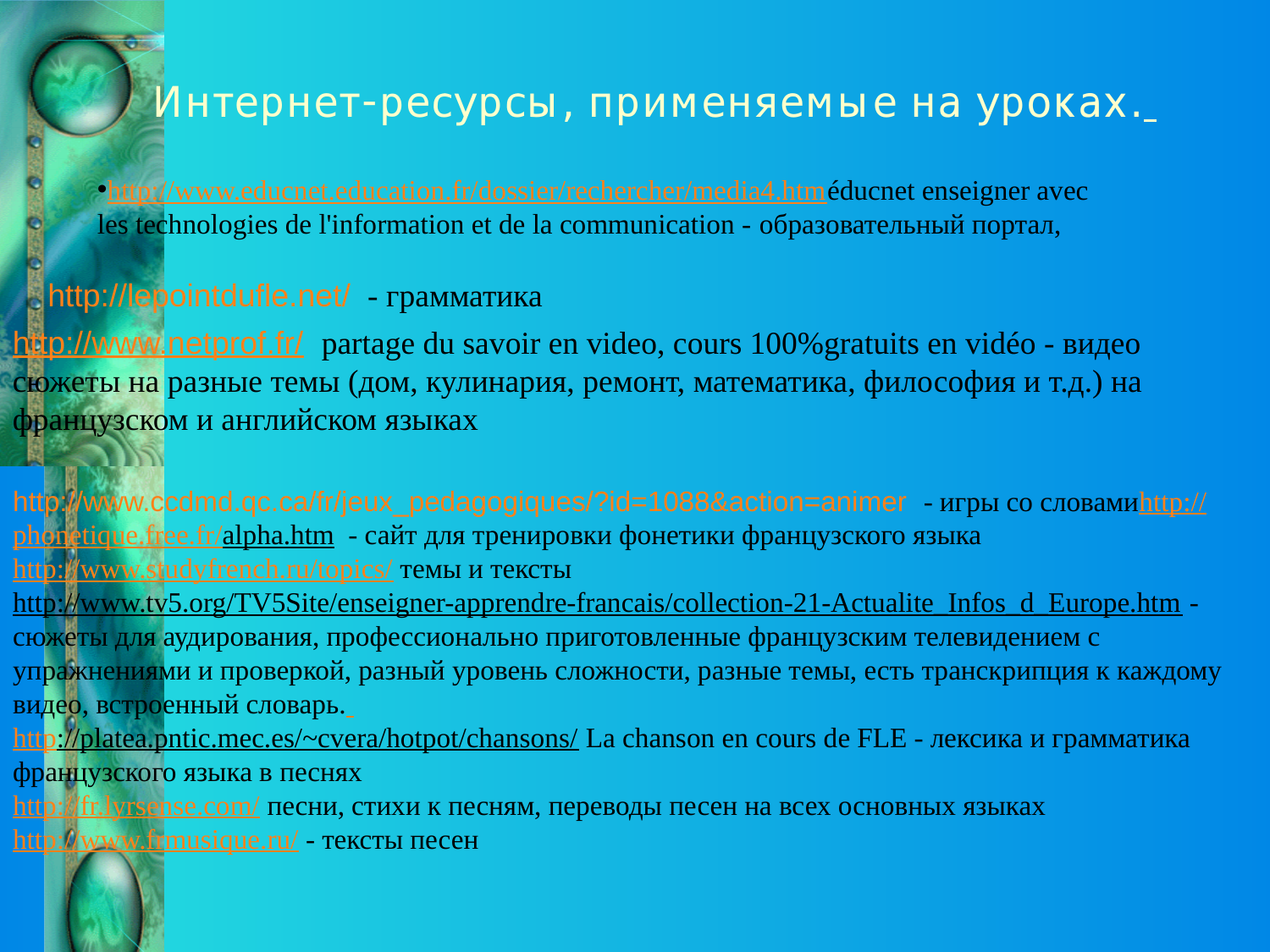

# Интернет-ресурсы, применяемые на уроках.
http://www.educnet.education.fr/dossier/rechercher/media4.htméducnet enseigner avec les technologies de l'information et de la communication - образовательный портал,
http://lepointdufle.net/  - грамматика
http://www.netprof.fr/  partage du savoir en video, cours 100%gratuits en vidéo - видео сюжеты на разные темы (дом, кулинария, ремонт, математика, философия и т.д.) на французском и английском языках
http://www.ccdmd.qc.ca/fr/jeux_pedagogiques/?id=1088&action=animer  - игры со словамиhttp://phonetique.free.fr/alpha.htm  - сайт для тренировки фонетики французского языка
http://www.studyfrench.ru/topics/ темы и тексты
http://www.tv5.org/TV5Site/enseigner-apprendre-francais/collection-21-Actualite_Infos_d_Europe.htm - сюжеты для аудирования, профессионально приготовленные французским телевидением с упражнениями и проверкой, разный уровень сложности, разные темы, есть транскрипция к каждому видео, встроенный словарь.
http://platea.pntic.mec.es/~cvera/hotpot/chansons/ La chanson en cours de FLE - лексика и грамматика французского языка в песнях
http://fr.lyrsense.com/ песни, стихи к песням, переводы песен на всех основных языках
http://www.frmusique.ru/ - тексты песен